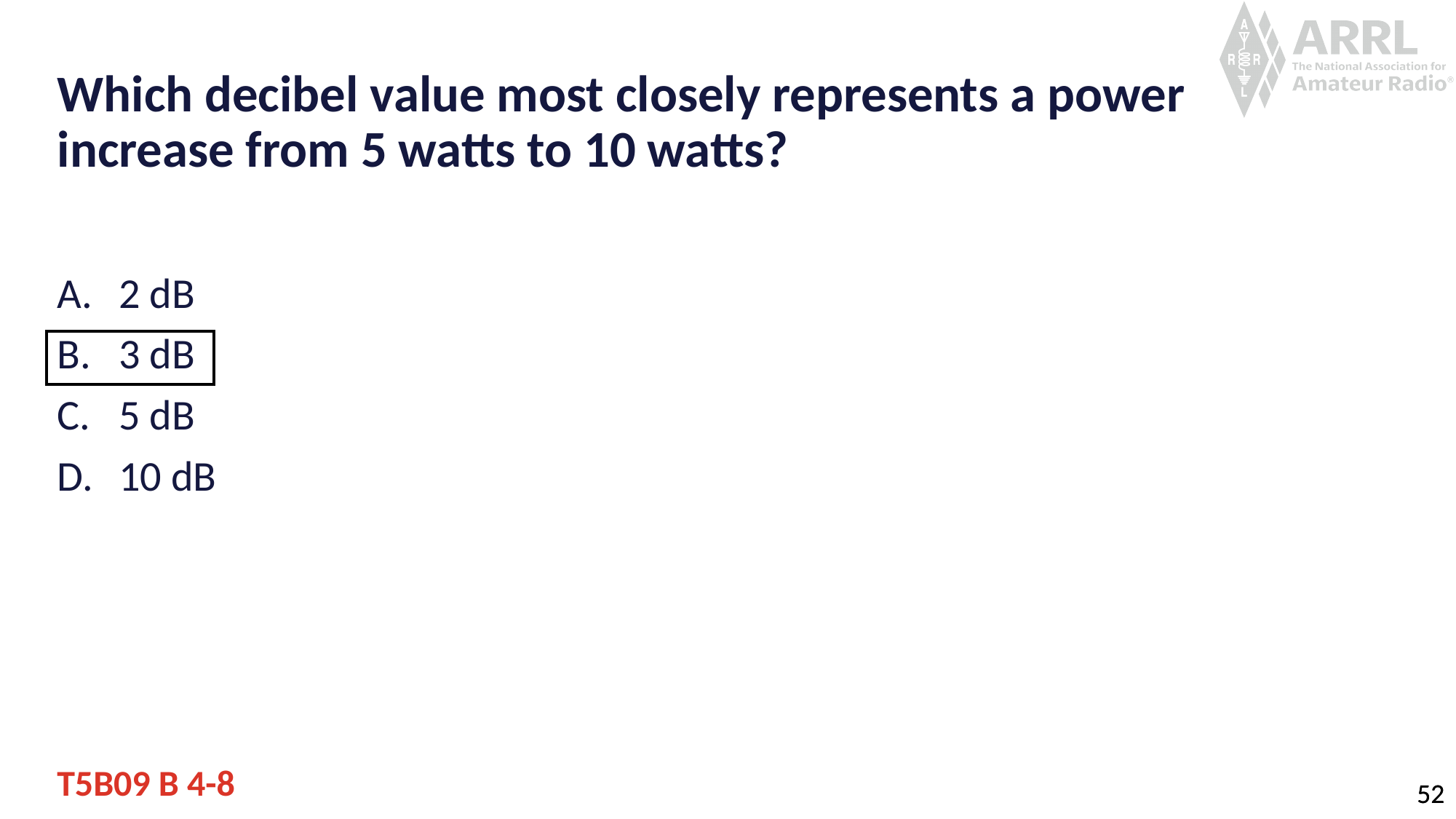

# Which decibel value most closely represents a power increase from 5 watts to 10 watts?
2 dB
3 dB
5 dB
10 dB

T5B09 B 4-8